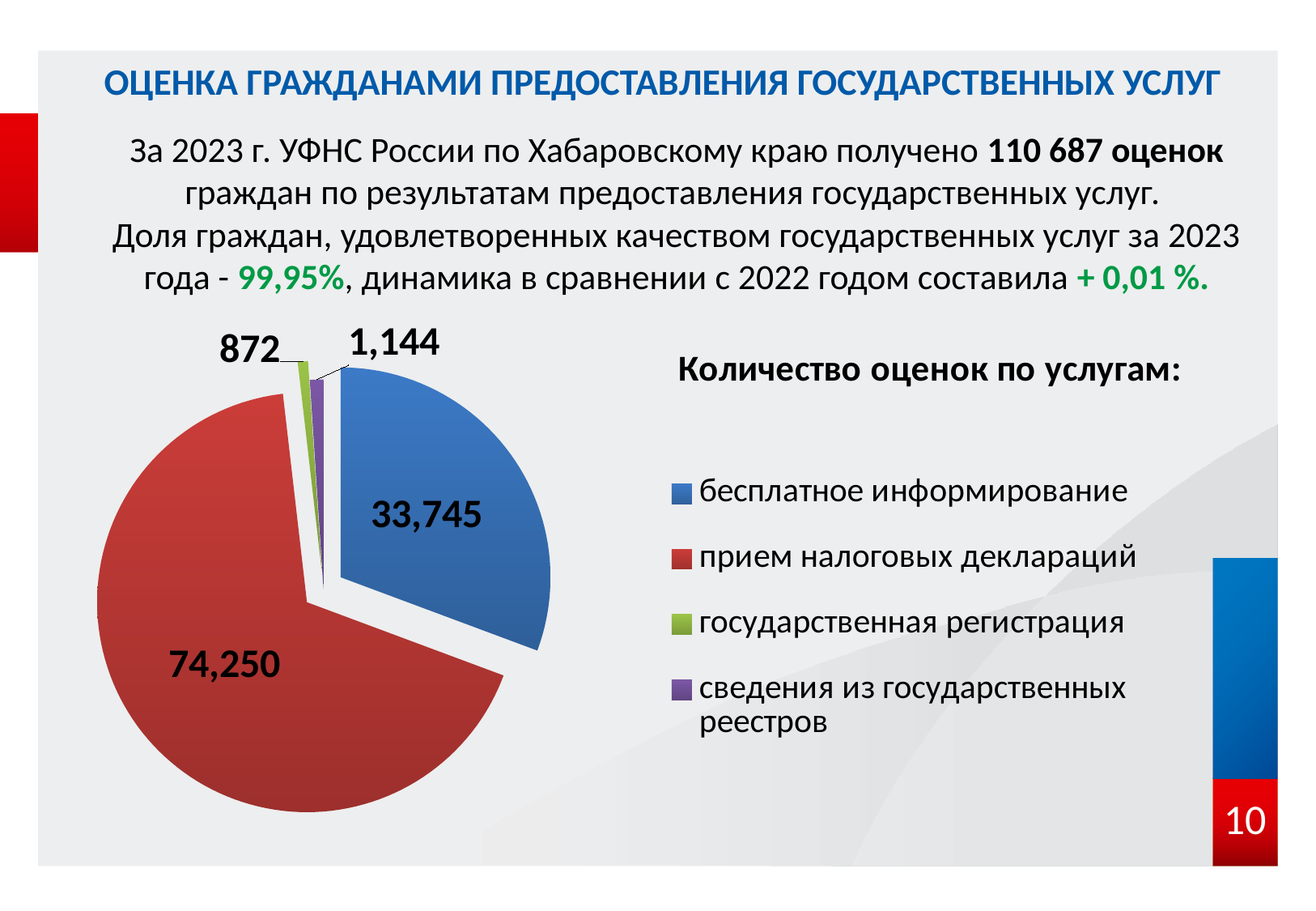

# ОЦЕНКА ГРАЖДАНАМИ ПРЕДОСТАВЛЕНИЯ ГОСУДАРСТВЕННЫХ УСЛУГ
За 2023 г. УФНС России по Хабаровскому краю получено 110 687 оценок граждан по результатам предоставления государственных услуг.
Доля граждан, удовлетворенных качеством государственных услуг за 2023 года - 99,95%, динамика в сравнении с 2022 годом составила + 0,01 %.

### Chart: Количество оценок по услугам:

| Category | Продажи |
|---|---|
| бесплатное информирование | 33745.0 |
| прием налоговых деклараций | 74250.0 |
| государственная регистрация | 872.0 |
| сведения из государственных реестров | 1144.0 |
10